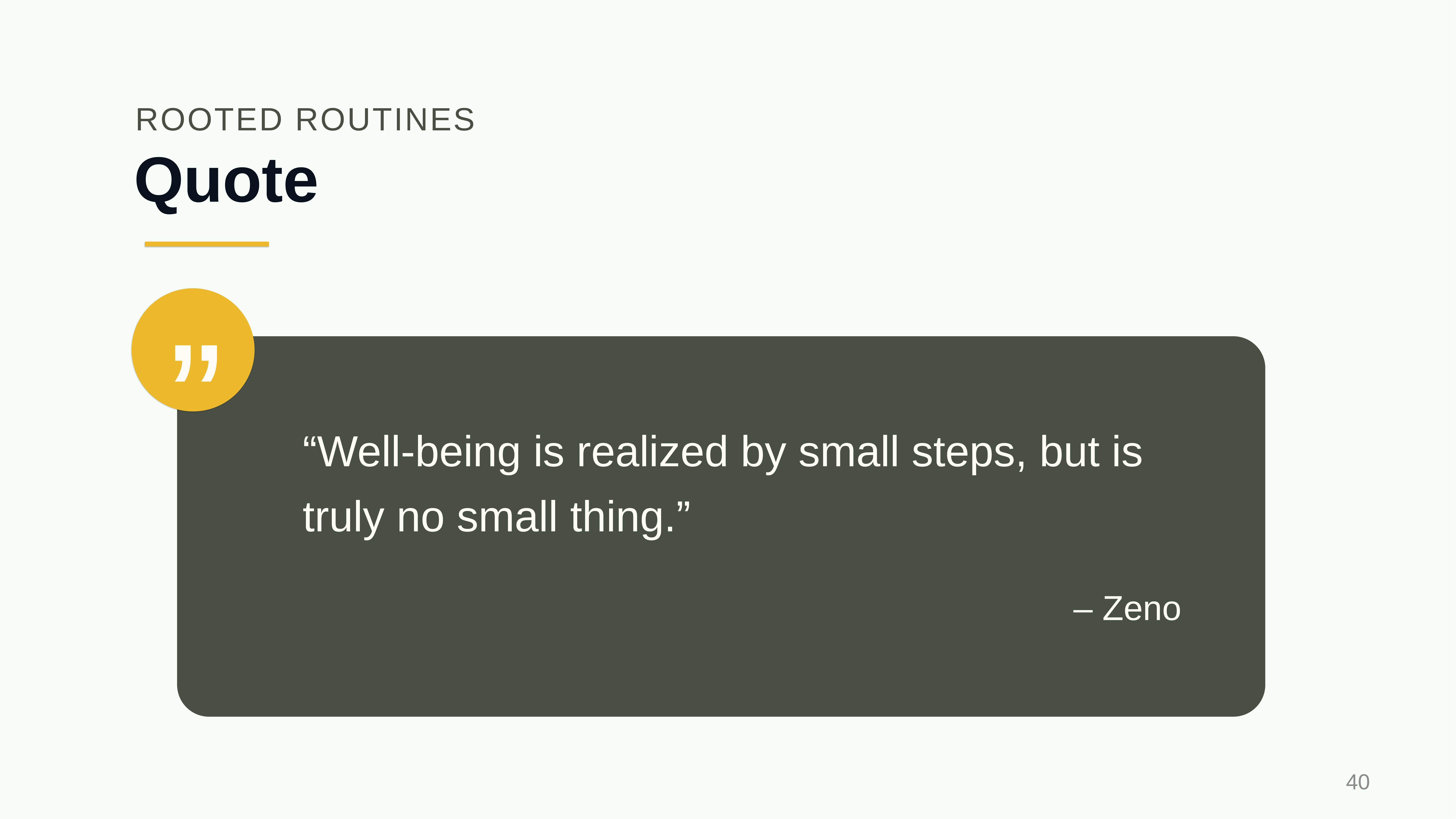

ROOTED ROUTINES
# Quote

”

“Well-being is realized by small steps, but is truly no small thing.”
– Zeno
40